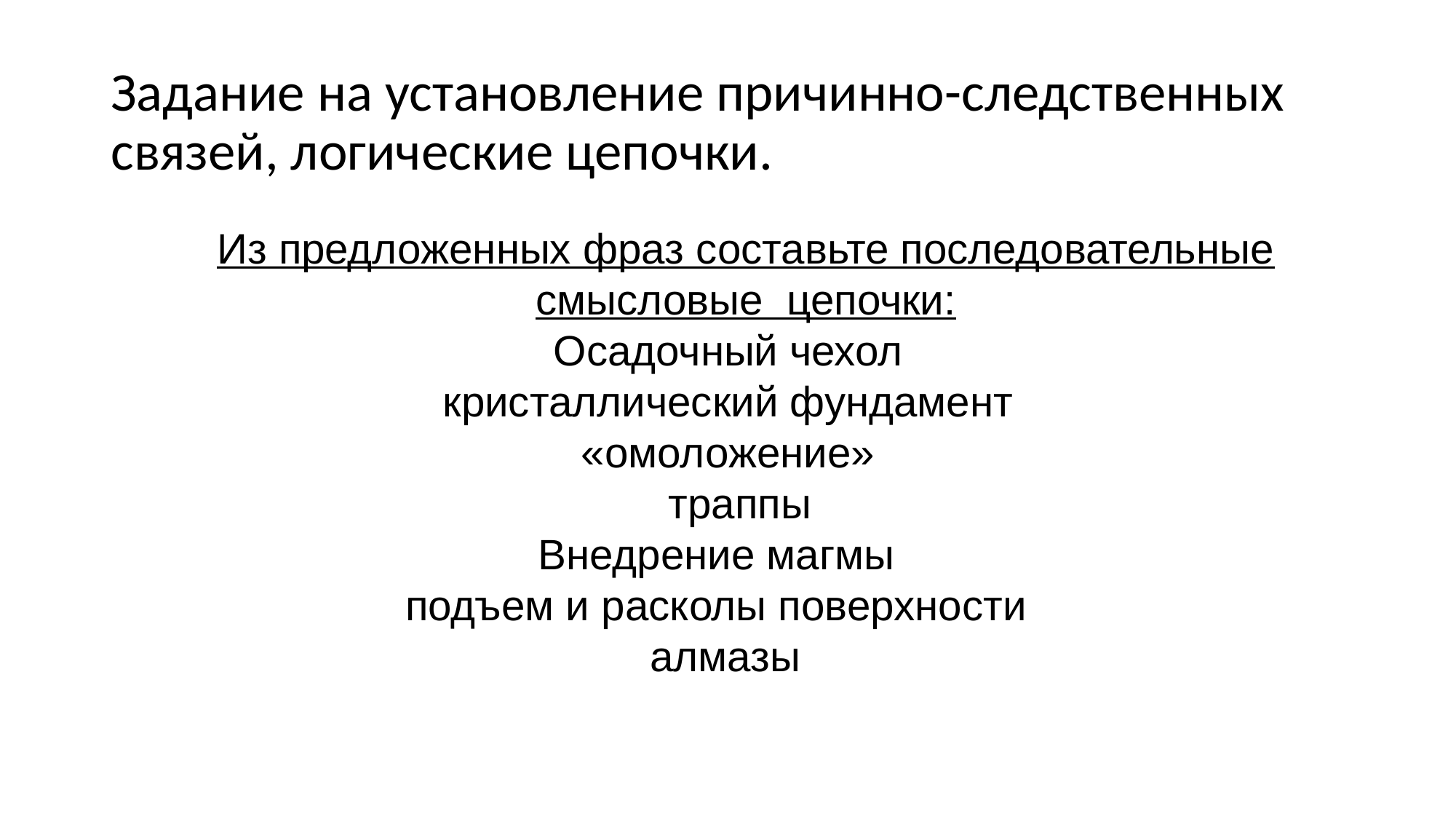

# Задание на установление причинно-следственных связей, логические цепочки.
Из предложенных фраз составьте последовательные смысловые  цепочки:
Осадочный чехол
 кристаллический фундамент
 «омоложение»
 траппы
 Внедрение магмы
подъем и расколы поверхности
 алмазы